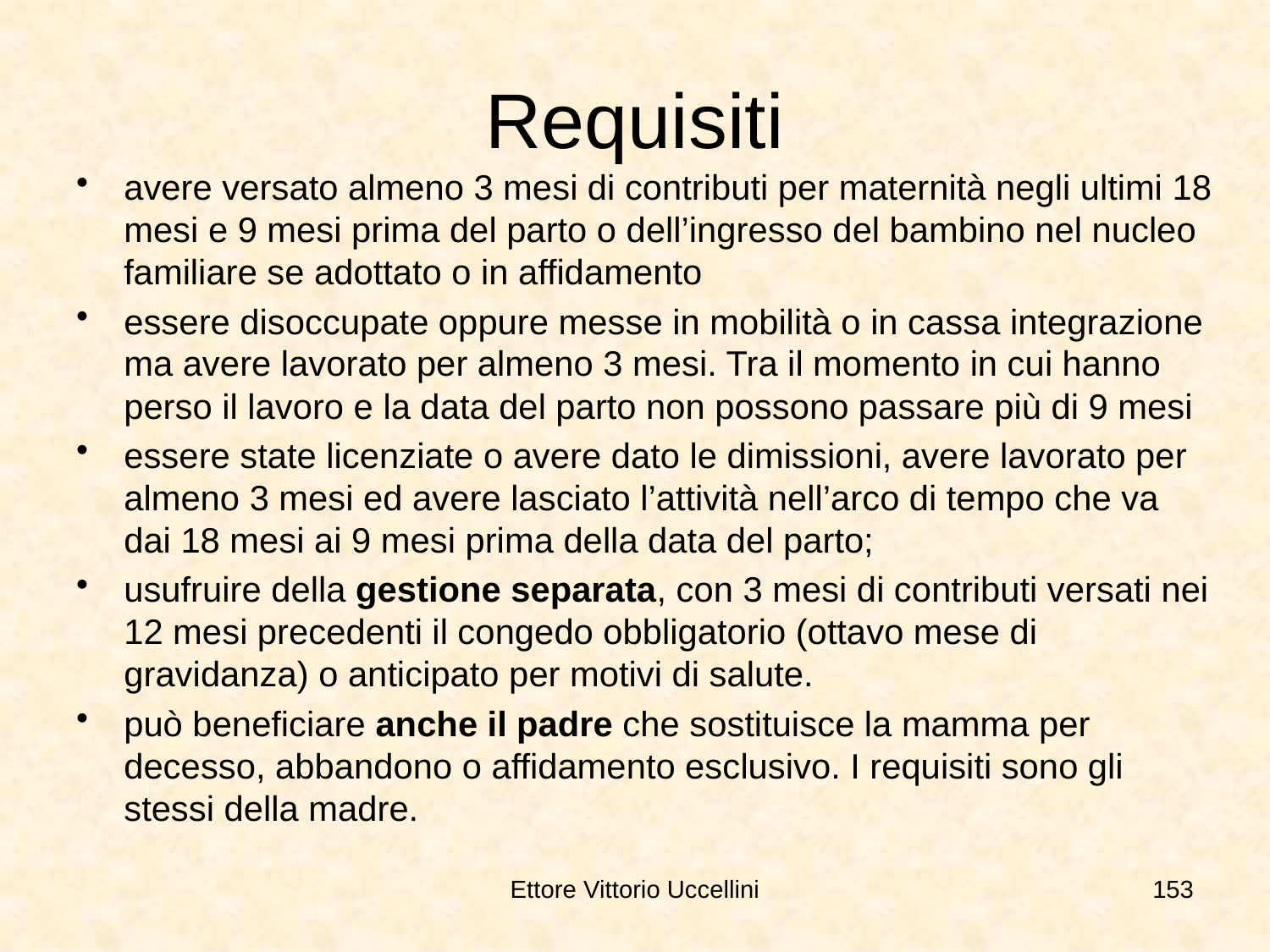

# Requisiti
avere versato almeno 3 mesi di contributi per maternità negli ultimi 18 mesi e 9 mesi prima del parto o dell’ingresso del bambino nel nucleo familiare se adottato o in affidamento
essere disoccupate oppure messe in mobilità o in cassa integrazione ma avere lavorato per almeno 3 mesi. Tra il momento in cui hanno perso il lavoro e la data del parto non possono passare più di 9 mesi
essere state licenziate o avere dato le dimissioni, avere lavorato per almeno 3 mesi ed avere lasciato l’attività nell’arco di tempo che va dai 18 mesi ai 9 mesi prima della data del parto;
usufruire della gestione separata, con 3 mesi di contributi versati nei 12 mesi precedenti il congedo obbligatorio (ottavo mese di gravidanza) o anticipato per motivi di salute.
può beneficiare anche il padre che sostituisce la mamma per decesso, abbandono o affidamento esclusivo. I requisiti sono gli stessi della madre.

Ettore Vittorio Uccellini
153